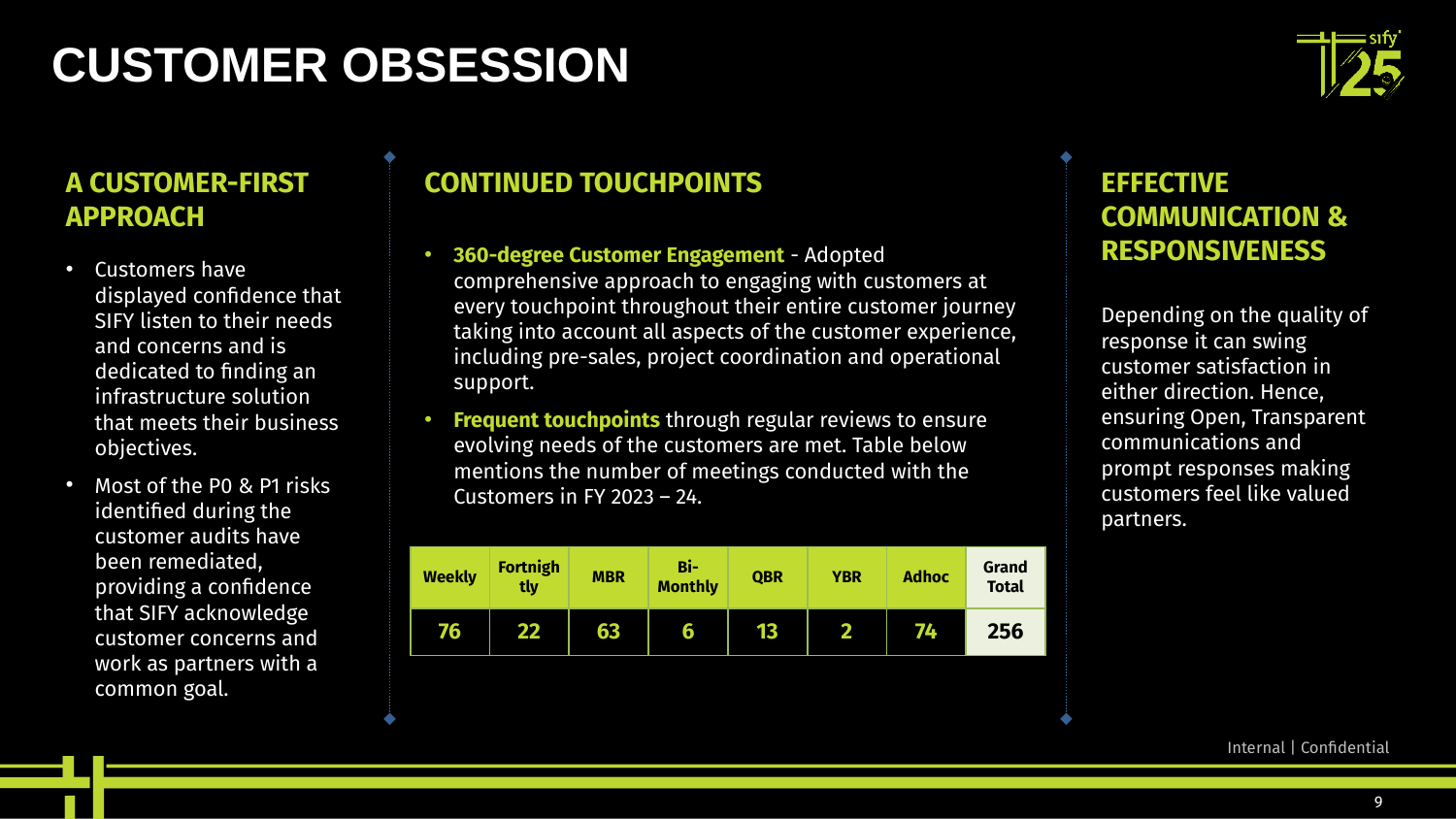

# Customer Obsession
A CUSTOMER-FIRST APPROACH
CONTINUED TOUCHPOINTS
EFFECTIVE COMMUNICATION & RESPONSIVENESS
360-degree Customer Engagement - Adopted comprehensive approach to engaging with customers at every touchpoint throughout their entire customer journey taking into account all aspects of the customer experience, including pre-sales, project coordination and operational support.
Frequent touchpoints through regular reviews to ensure evolving needs of the customers are met. Table below mentions the number of meetings conducted with the Customers in FY 2023 – 24.
Customers have displayed confidence that SIFY listen to their needs and concerns and is dedicated to finding an infrastructure solution that meets their business objectives.
Most of the P0 & P1 risks identified during the customer audits have been remediated, providing a confidence that SIFY acknowledge customer concerns and work as partners with a common goal.
Depending on the quality of response it can swing customer satisfaction in either direction. Hence, ensuring Open, Transparent communications and prompt responses making customers feel like valued partners.
| Weekly | Fortnightly | MBR | Bi-Monthly | QBR | YBR | Adhoc | Grand Total |
| --- | --- | --- | --- | --- | --- | --- | --- |
| 76 | 22 | 63 | 6 | 13 | 2 | 74 | 256 |
9